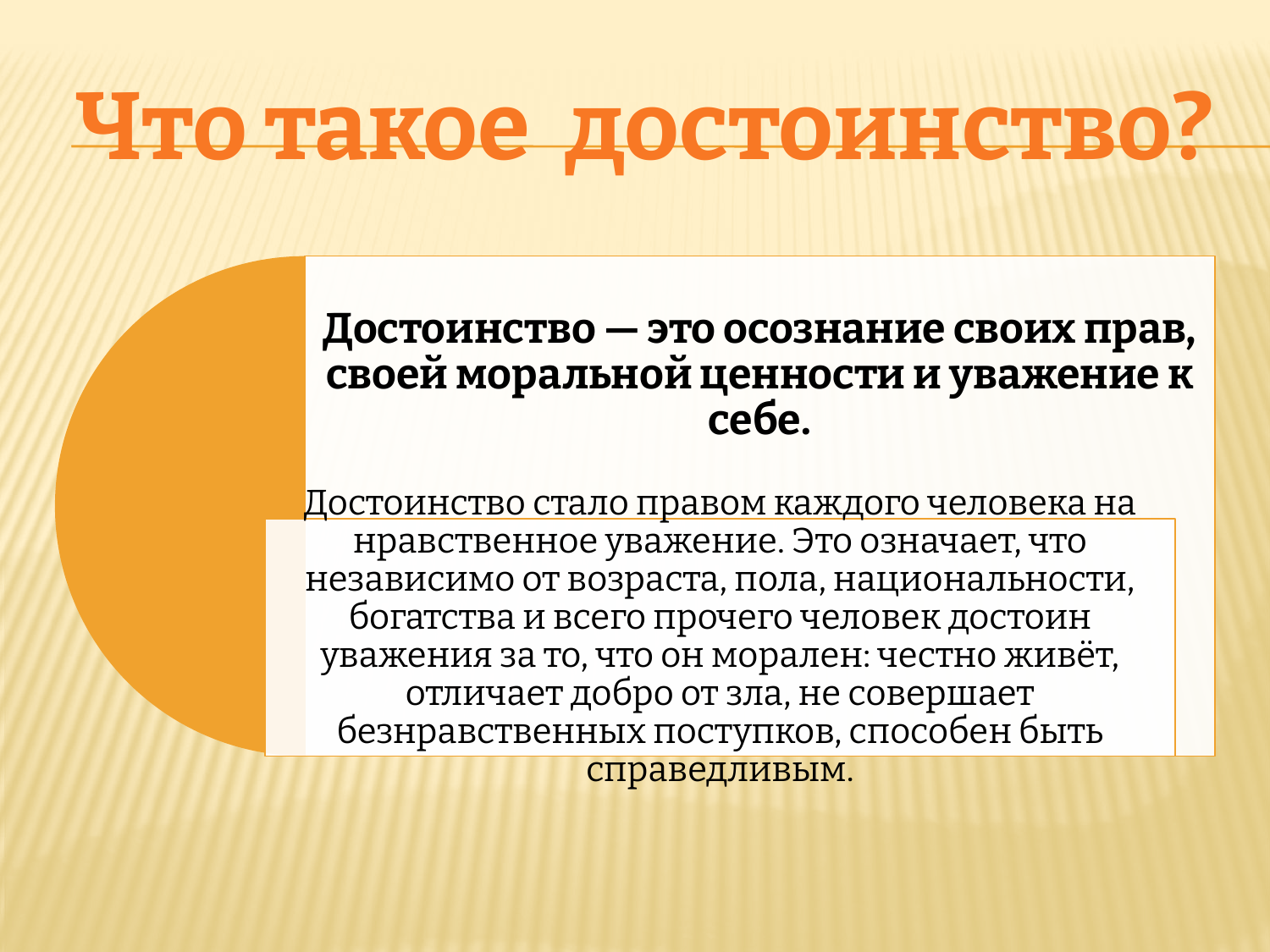

# Что такое  достоинство?
Достоинство — это осознание своих прав, своей моральной ценности и уважение к себе.
Достоинство стало правом каждого человека на нравственное уважение. Это означает, что независимо от возраста, пола, национальности, богатства и всего прочего человек достоин уважения за то, что он морален: честно живёт, отличает добро от зла, не совершает безнравственных поступков, способен быть справедливым.